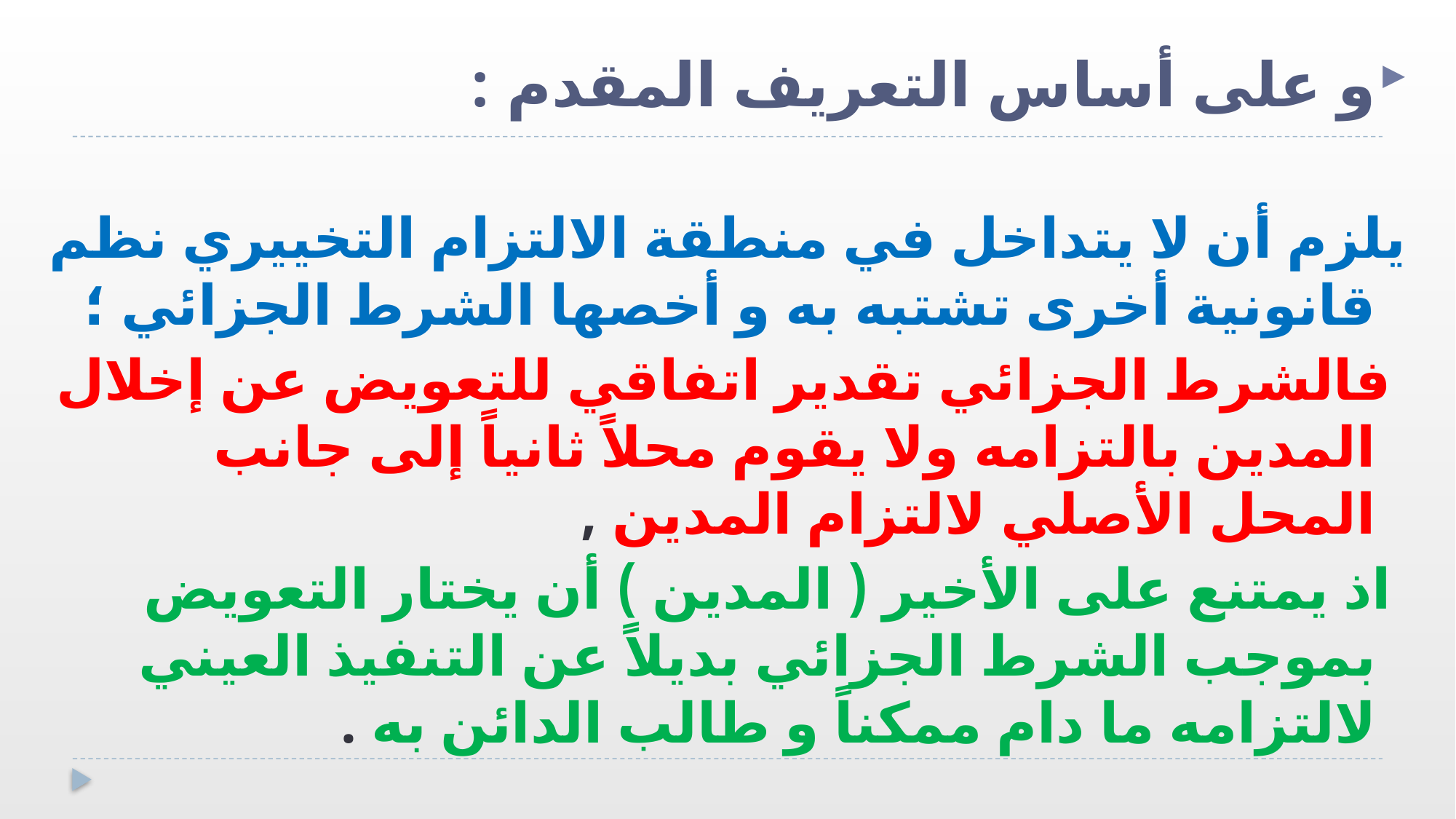

و على أساس التعريف المقدم :

يلزم أن لا يتداخل في منطقة الالتزام التخييري نظم قانونية أخرى تشتبه به و أخصها الشرط الجزائي ؛
 فالشرط الجزائي تقدير اتفاقي للتعويض عن إخلال المدين بالتزامه ولا يقوم محلاً ثانياً إلى جانب المحل الأصلي لالتزام المدين ,
 اذ يمتنع على الأخير ( المدين ) أن يختار التعويض بموجب الشرط الجزائي بديلاً عن التنفيذ العيني لالتزامه ما دام ممكناً و طالب الدائن به .
#